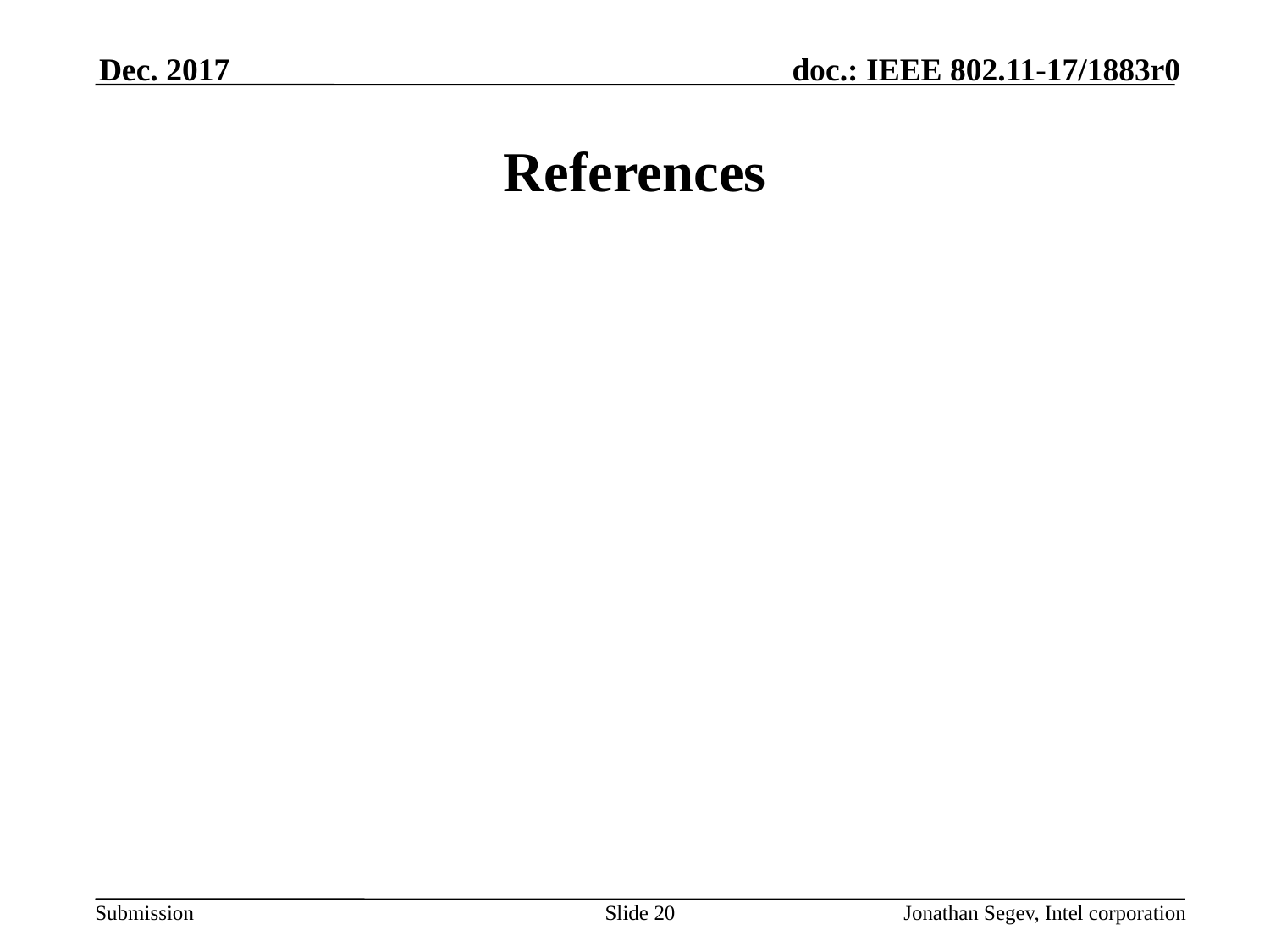

Dec. 2017
# References

Slide 20
Jonathan Segev, Intel corporation